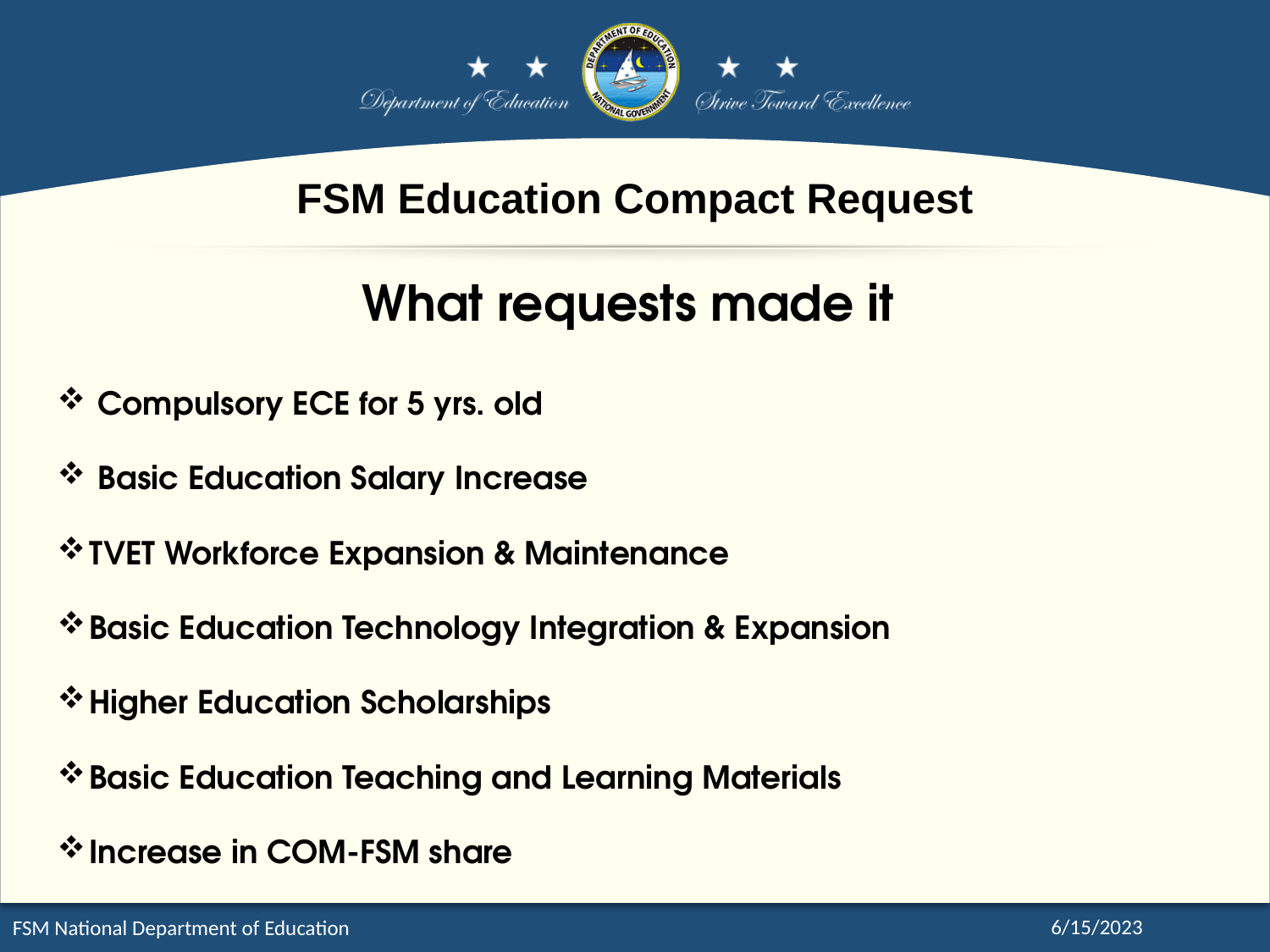

FSM Education Compact Request
What requests made it
 Compulsory ECE for 5 yrs. old
 Basic Education Salary Increase
TVET Workforce Expansion & Maintenance
Basic Education Technology Integration & Expansion
Higher Education Scholarships
Basic Education Teaching and Learning Materials
Increase in COM-FSM share